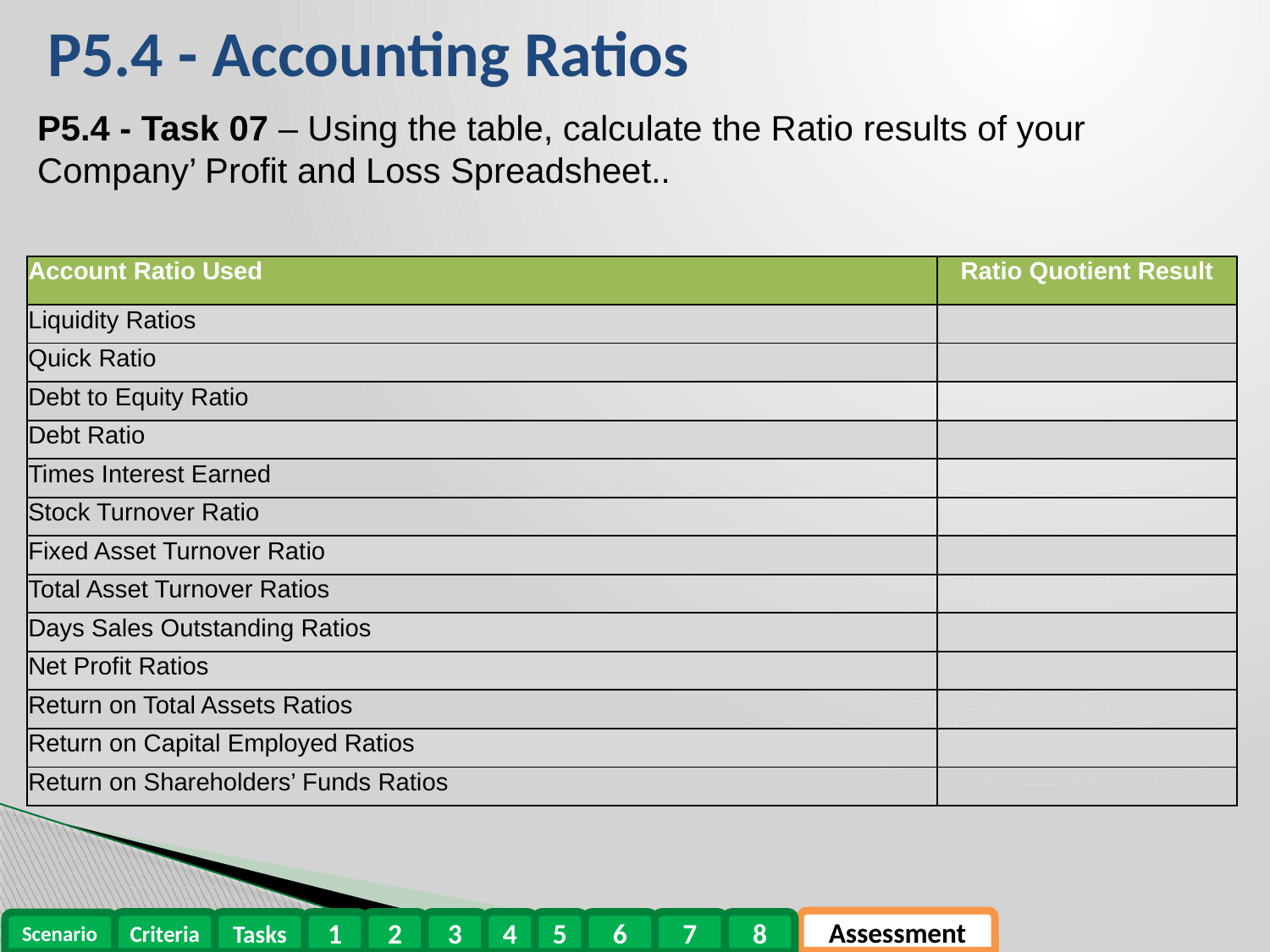

# P5.4 - Accounting Ratios
P5.4 - Task 07 – Using the table, calculate the Ratio results of your Company’ Profit and Loss Spreadsheet..

| Account Ratio Used | Ratio Quotient Result |
| --- | --- |
| Liquidity Ratios |  |
| Quick Ratio |  |
| Debt to Equity Ratio |  |
| Debt Ratio |  |
| Times Interest Earned |  |
| Stock Turnover Ratio |  |
| Fixed Asset Turnover Ratio |  |
| Total Asset Turnover Ratios |  |
| Days Sales Outstanding Ratios |  |
| Net Profit Ratios |  |
| Return on Total Assets Ratios |  |
| Return on Capital Employed Ratios |  |
| Return on Shareholders’ Funds Ratios |  |